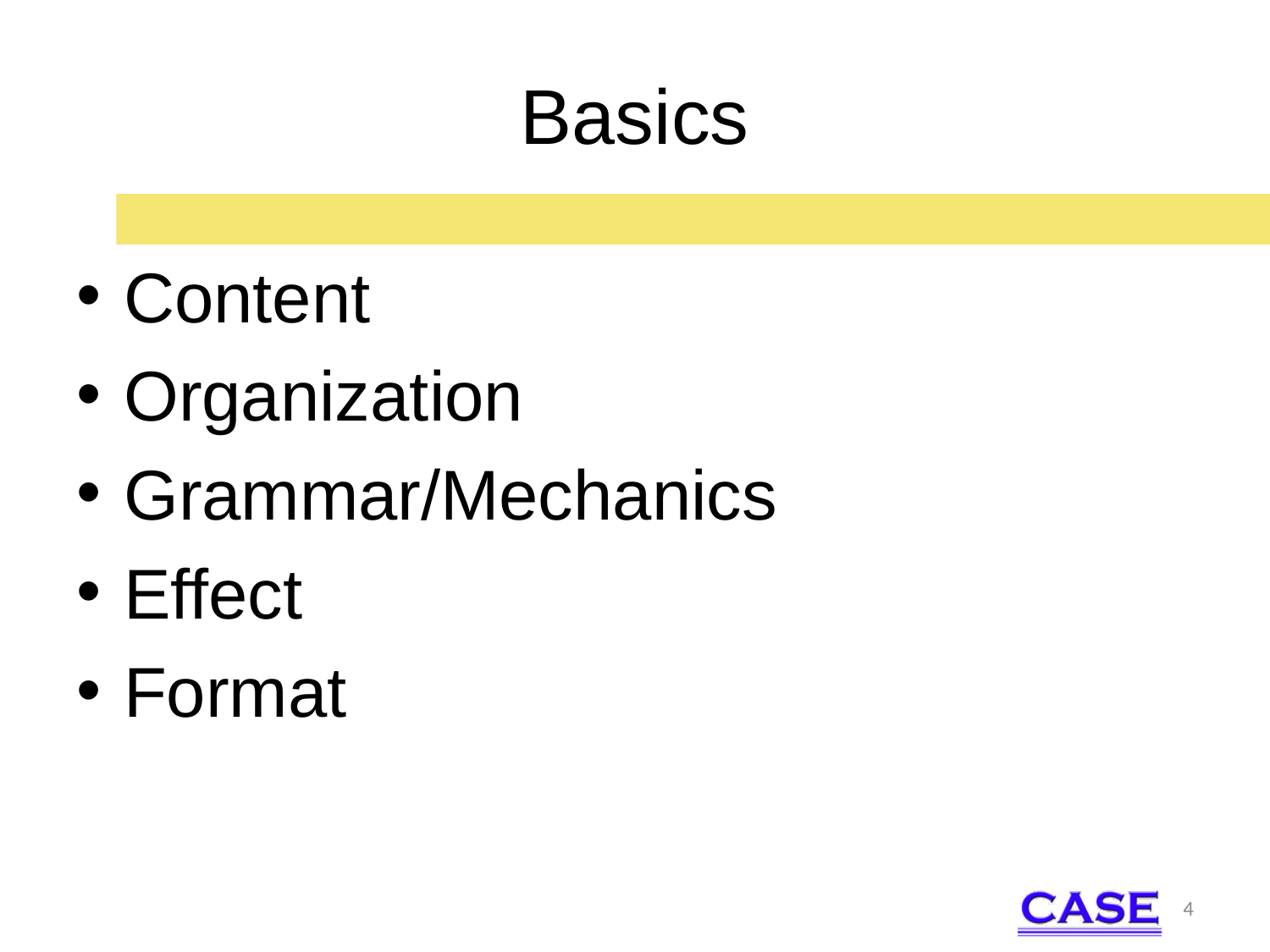

# Basics
Content
Organization
Grammar/Mechanics
Effect
Format
4